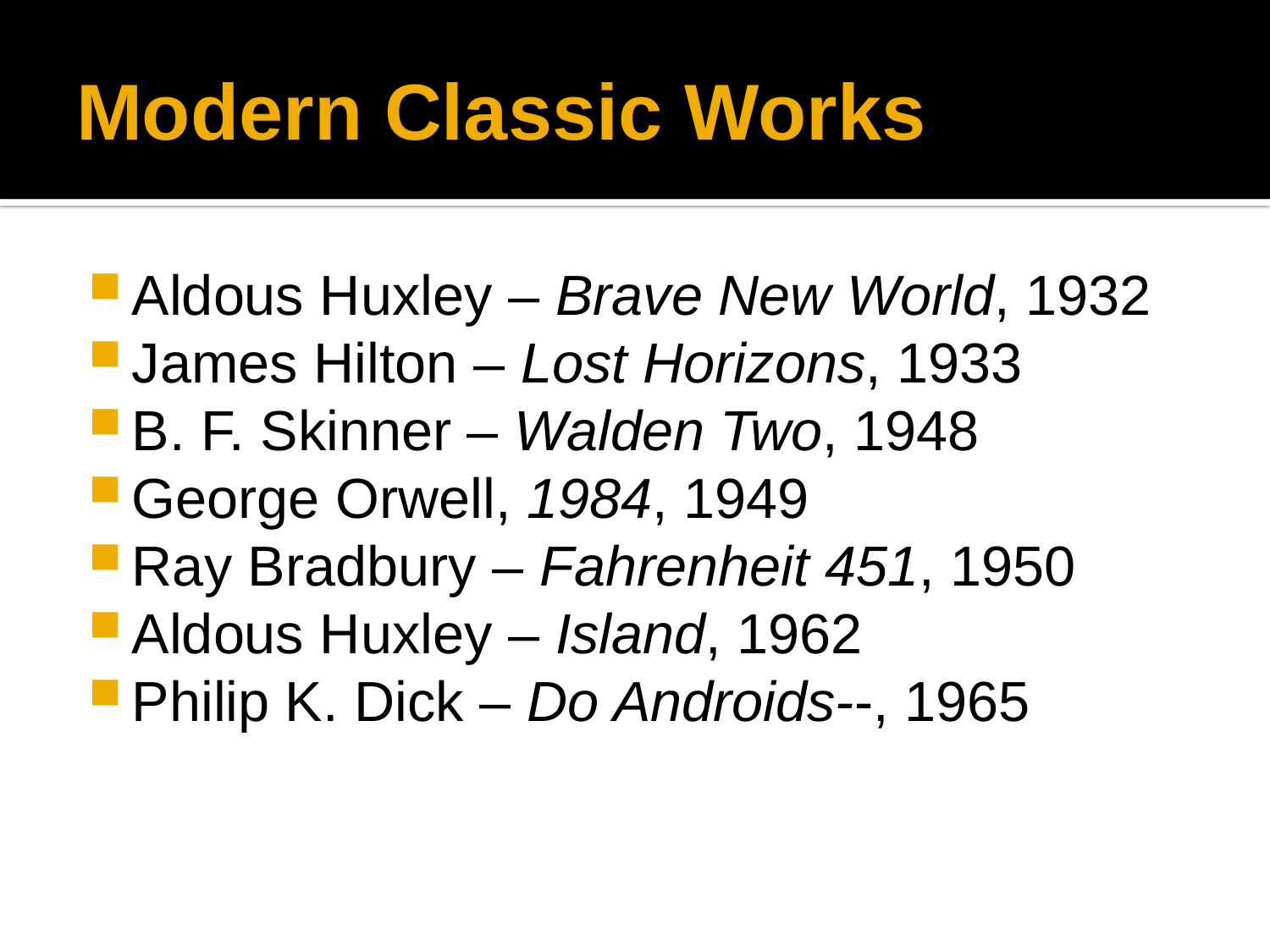

# Modern Classic Works
Aldous Huxley – Brave New World, 1932
James Hilton – Lost Horizons, 1933
B. F. Skinner – Walden Two, 1948
George Orwell, 1984, 1949
Ray Bradbury – Fahrenheit 451, 1950
Aldous Huxley – Island, 1962
Philip K. Dick – Do Androids--, 1965